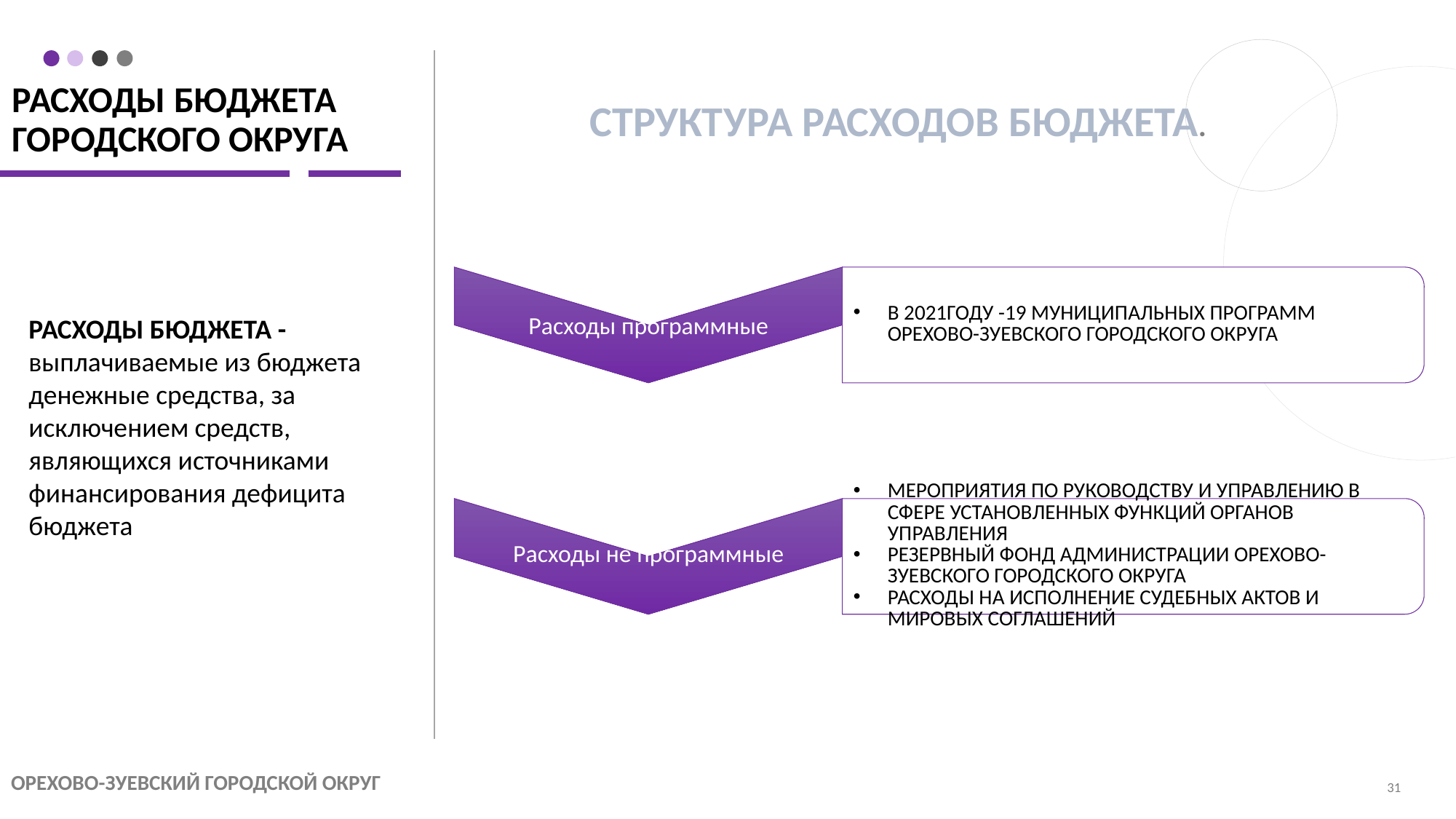

# расходы бюджета городского округа
СТРУКТУРА РАСХОДОВ БЮДЖЕТА.
Расходы программные
В 2021ГОДУ -19 МУНИЦИПАЛЬНЫХ ПРОГРАММ ОРЕХОВО-ЗУЕВСКОГО ГОРОДСКОГО ОКРУГА
Расходы не программные
МЕРОПРИЯТИЯ ПО РУКОВОДСТВУ И УПРАВЛЕНИЮ В СФЕРЕ УСТАНОВЛЕННЫХ ФУНКЦИЙ ОРГАНОВ УПРАВЛЕНИЯ
РЕЗЕРВНЫЙ ФОНД АДМИНИСТРАЦИИ ОРЕХОВО-ЗУЕВСКОГО ГОРОДСКОГО ОКРУГА
РАСХОДЫ НА ИСПОЛНЕНИЕ СУДЕБНЫХ АКТОВ И МИРОВЫХ СОГЛАШЕНИЙ
РАСХОДЫ БЮДЖЕТА -выплачиваемые из бюджета  денежные средства, за исключением средств, являющихся источниками финансирования дефицита бюджета
Орехово-зуевский городской округ
31